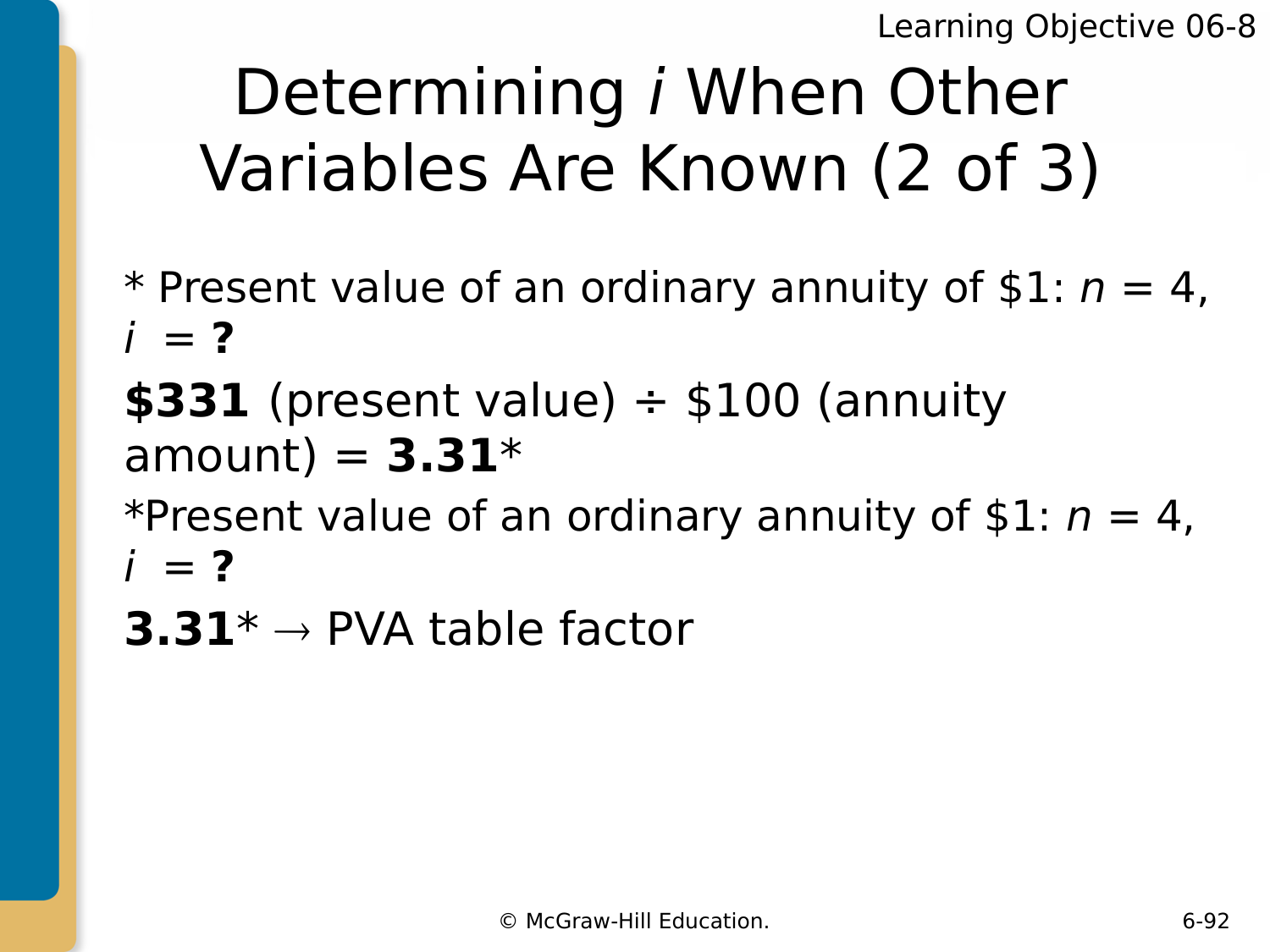

Learning Objective 06-8
# Determining i When Other Variables Are Known (2 of 3)
* Present value of an ordinary annuity of $1: n = 4, i  = ?
$331 (present value) ÷ $100 (annuity amount) = 3.31*
*Present value of an ordinary annuity of $1: n = 4, i  = ?
3.31* → PVA table factor